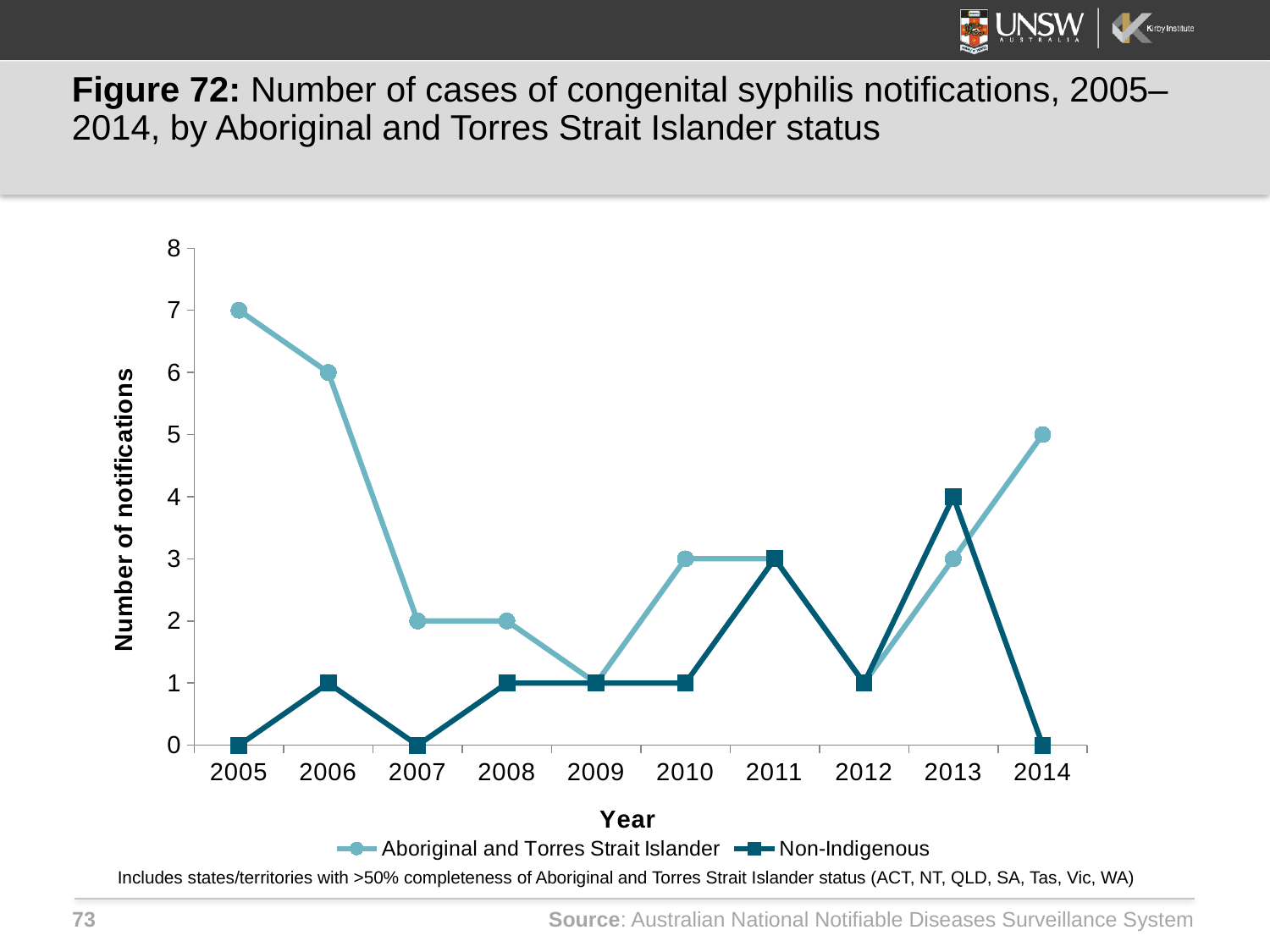

# Figure 72: Number of cases of congenital syphilis notifications, 2005–2014, by Aboriginal and Torres Strait Islander status

### Chart

| Category | Aboriginal and Torres Strait Islander | Non-Indigenous |
|---|---|---|
| 2005 | 7.0 | 0.0 |
| 2006 | 6.0 | 1.0 |
| 2007 | 2.0 | 0.0 |
| 2008 | 2.0 | 1.0 |
| 2009 | 1.0 | 1.0 |
| 2010 | 3.0 | 1.0 |
| 2011 | 3.0 | 3.0 |
| 2012 | 1.0 | 1.0 |
| 2013 | 3.0 | 4.0 |
| 2014 | 5.0 | 0.0 |
Includes states/territories with >50% completeness of Aboriginal and Torres Strait Islander status (ACT, NT, QLD, SA, Tas, Vic, WA)
Source: Australian National Notifiable Diseases Surveillance System
73